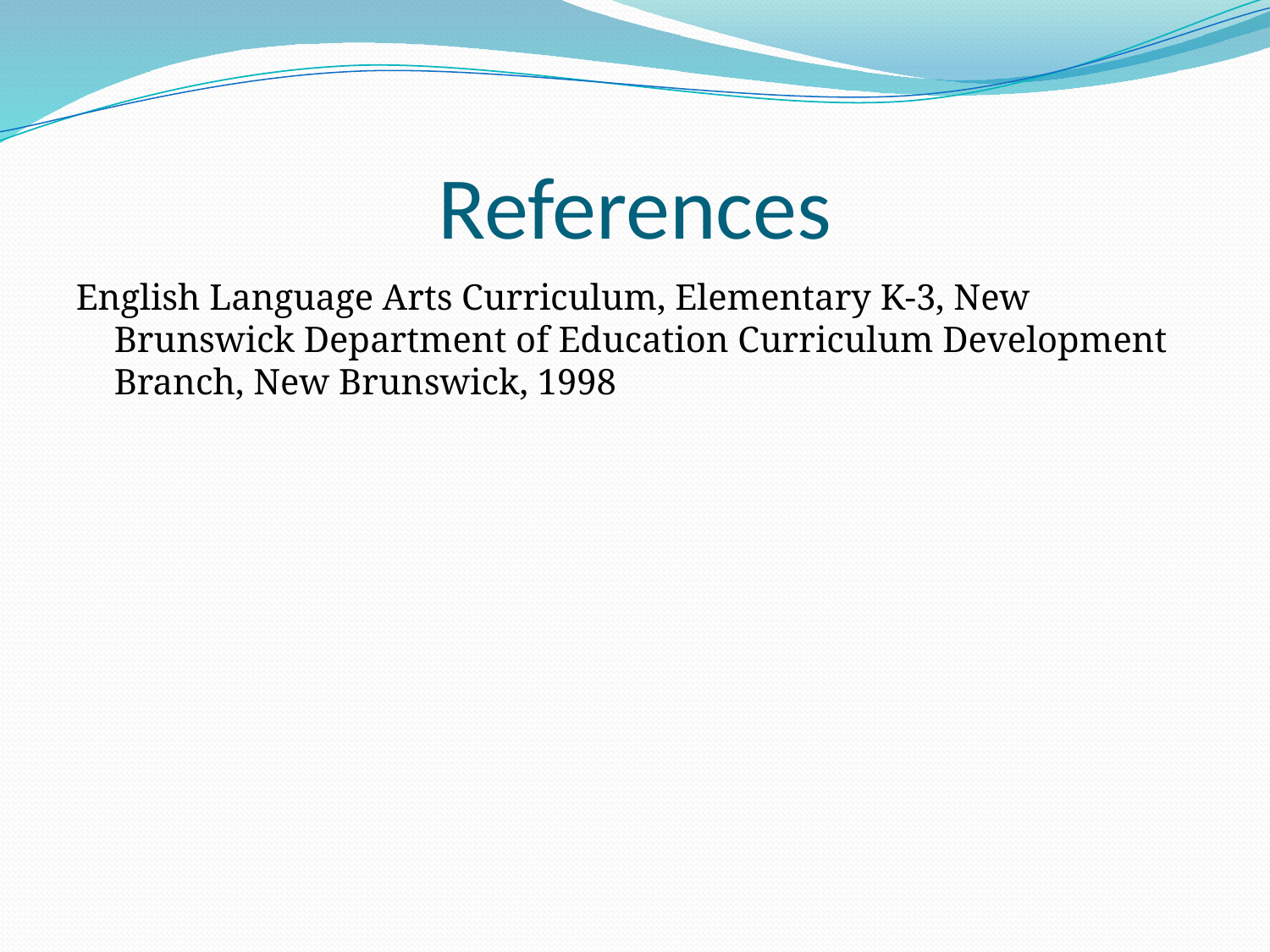

# References
English Language Arts Curriculum, Elementary K-3, New Brunswick Department of Education Curriculum Development Branch, New Brunswick, 1998